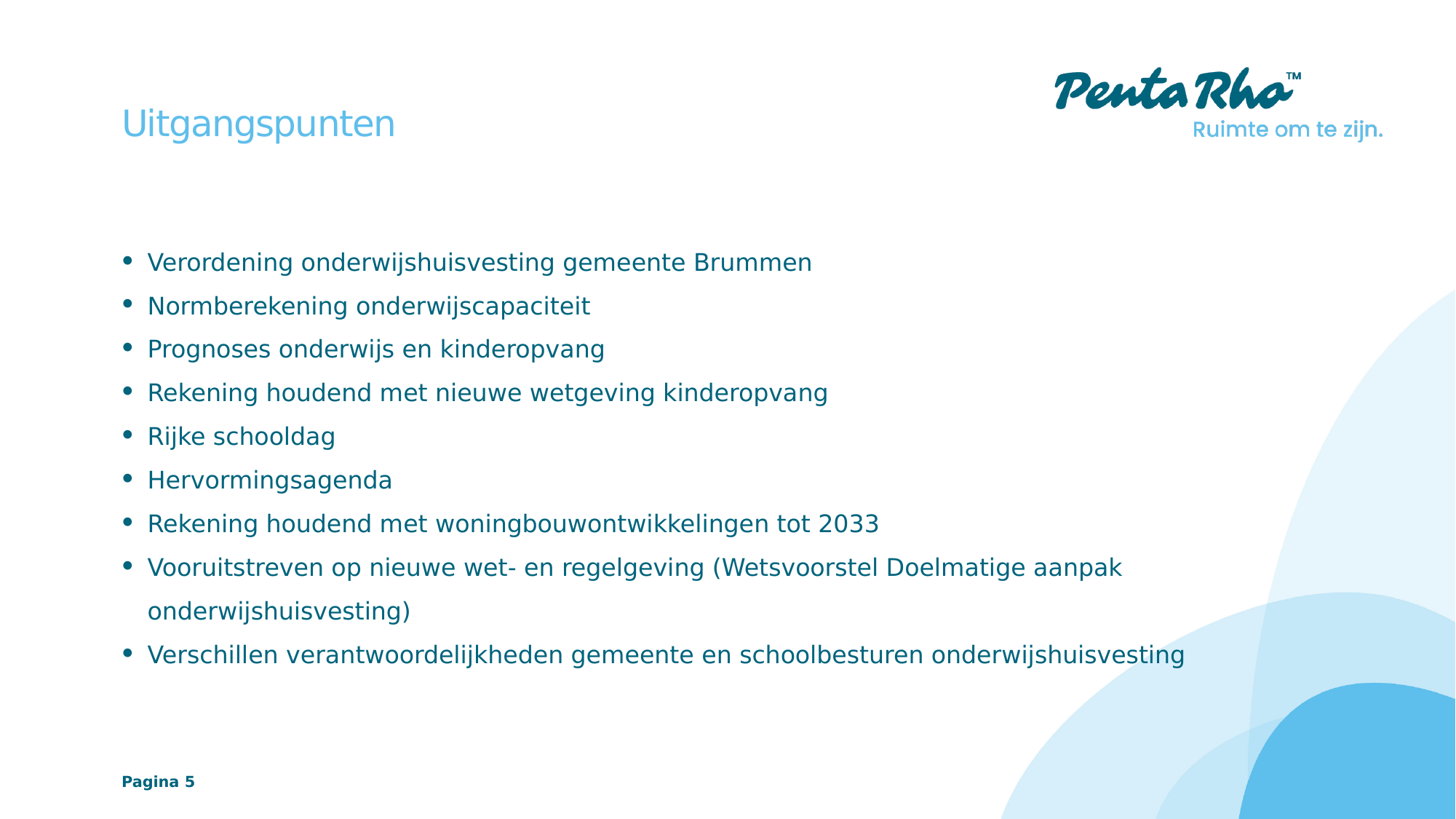

# Uitgangspunten
Verordening onderwijshuisvesting gemeente Brummen
Normberekening onderwijscapaciteit
Prognoses onderwijs en kinderopvang
Rekening houdend met nieuwe wetgeving kinderopvang
Rijke schooldag
Hervormingsagenda
Rekening houdend met woningbouwontwikkelingen tot 2033
Vooruitstreven op nieuwe wet- en regelgeving (Wetsvoorstel Doelmatige aanpak onderwijshuisvesting)
Verschillen verantwoordelijkheden gemeente en schoolbesturen onderwijshuisvesting

Pagina 5